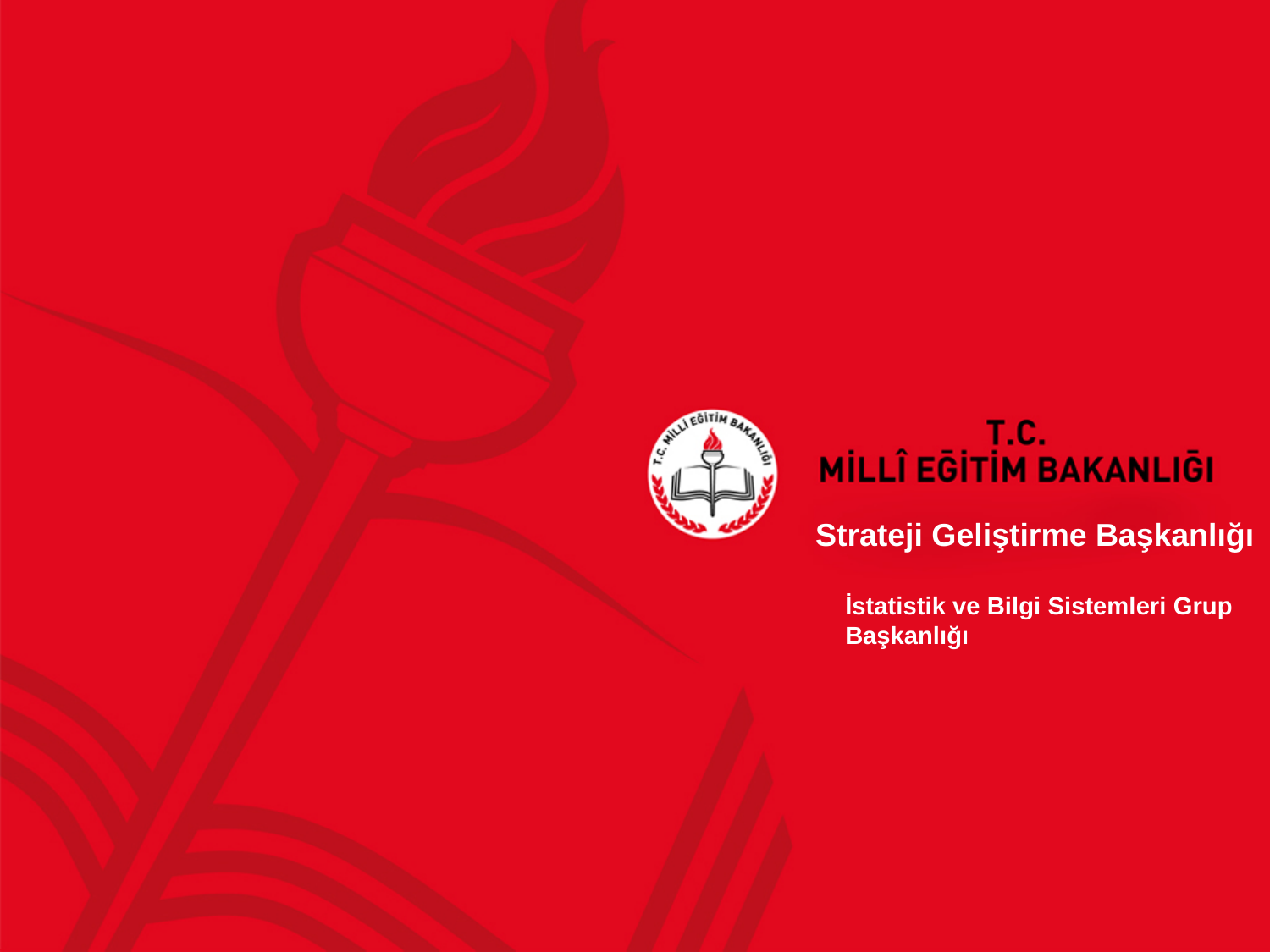

# Strateji Geliştirme Başkanlığı İstatistik ve Bilgi Sistemleri Grup Başkanlığı